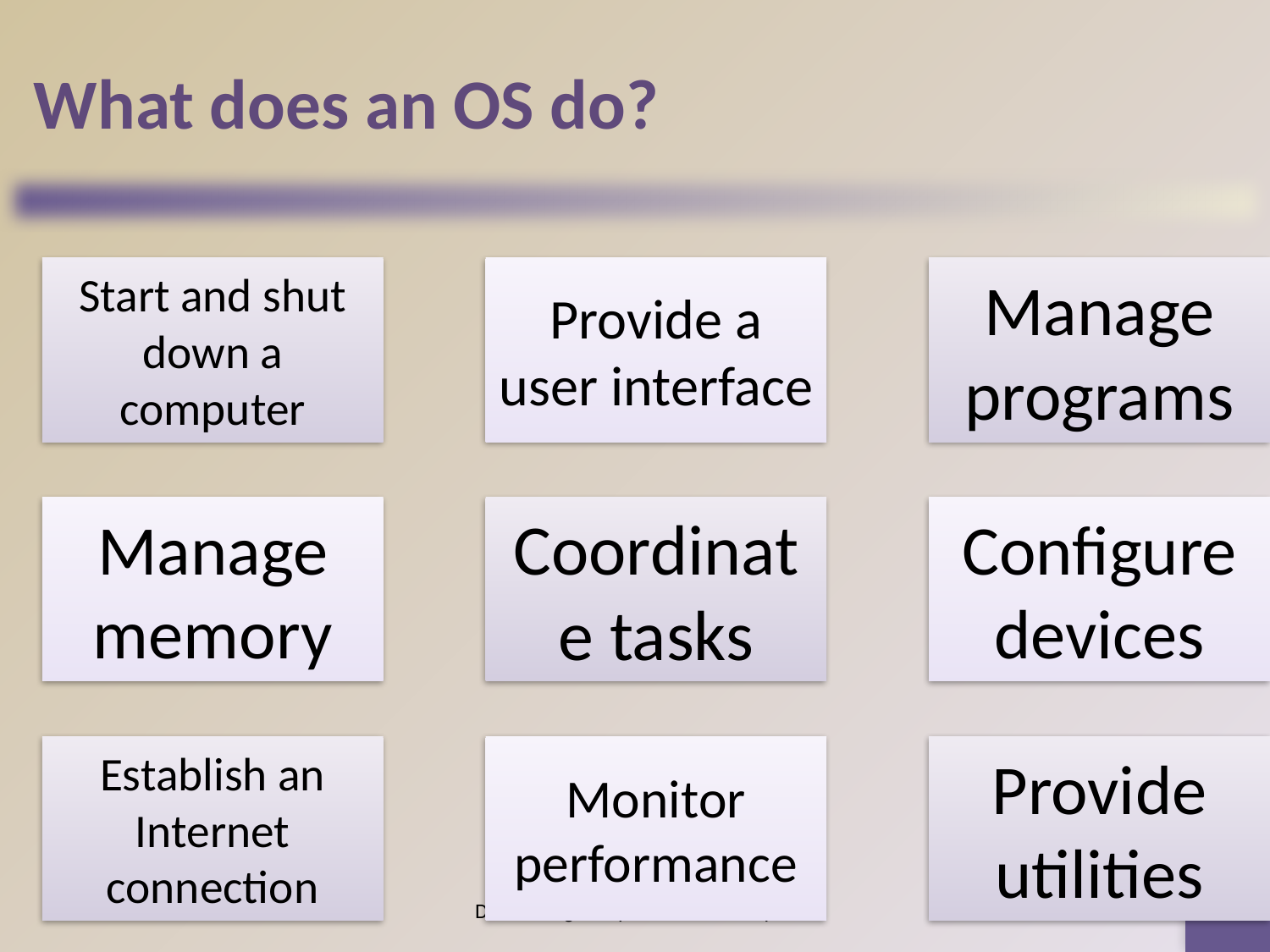

# What does an OS do?

Start and shut down a computer
Provide a user interface
Manage programs
Manage memory
Coordinate tasks
Configure devices
Establish an Internet connection
Monitor performance
Provide utilities
5
Discovering Computers 2012: Chapter 8